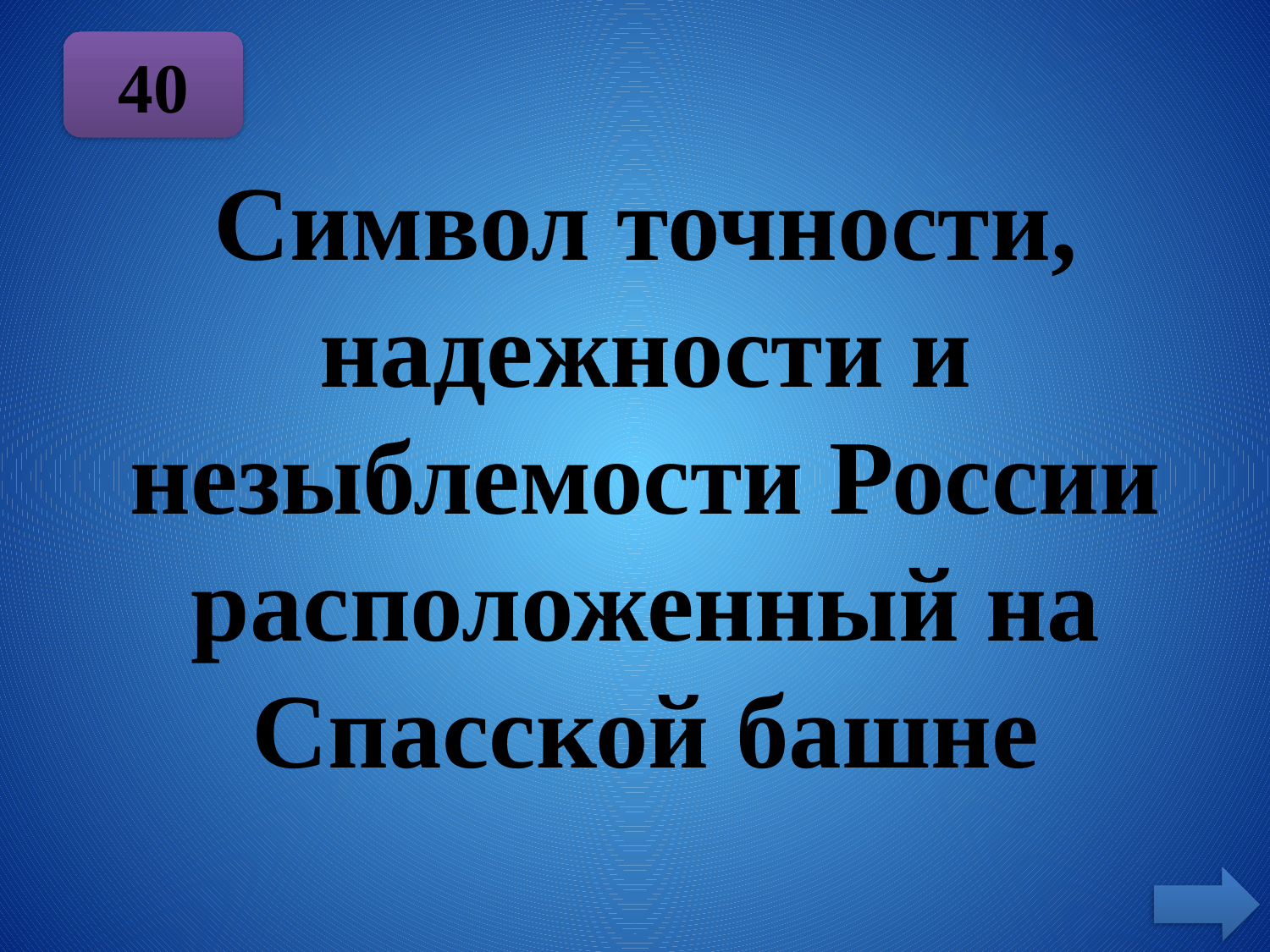

40
Символ точности, надежности и незыблемости России расположенный на Спасской башне